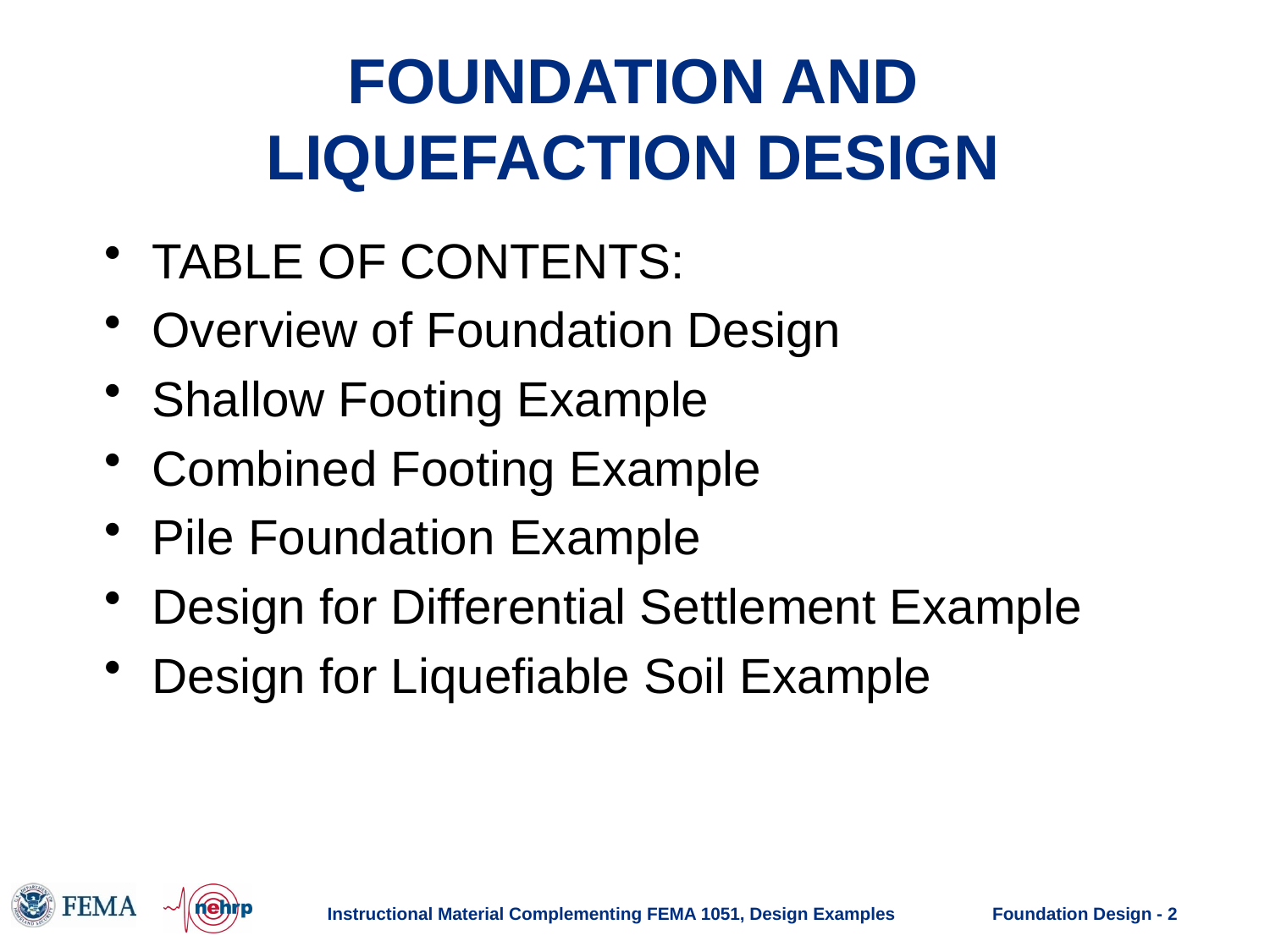

# FOUNDATION AND LIQUEFACTION DESIGN
TABLE OF CONTENTS:
Overview of Foundation Design
Shallow Footing Example
Combined Footing Example
Pile Foundation Example
Design for Differential Settlement Example
Design for Liquefiable Soil Example

Instructional Material Complementing FEMA 1051, Design Examples
Foundation Design - 2